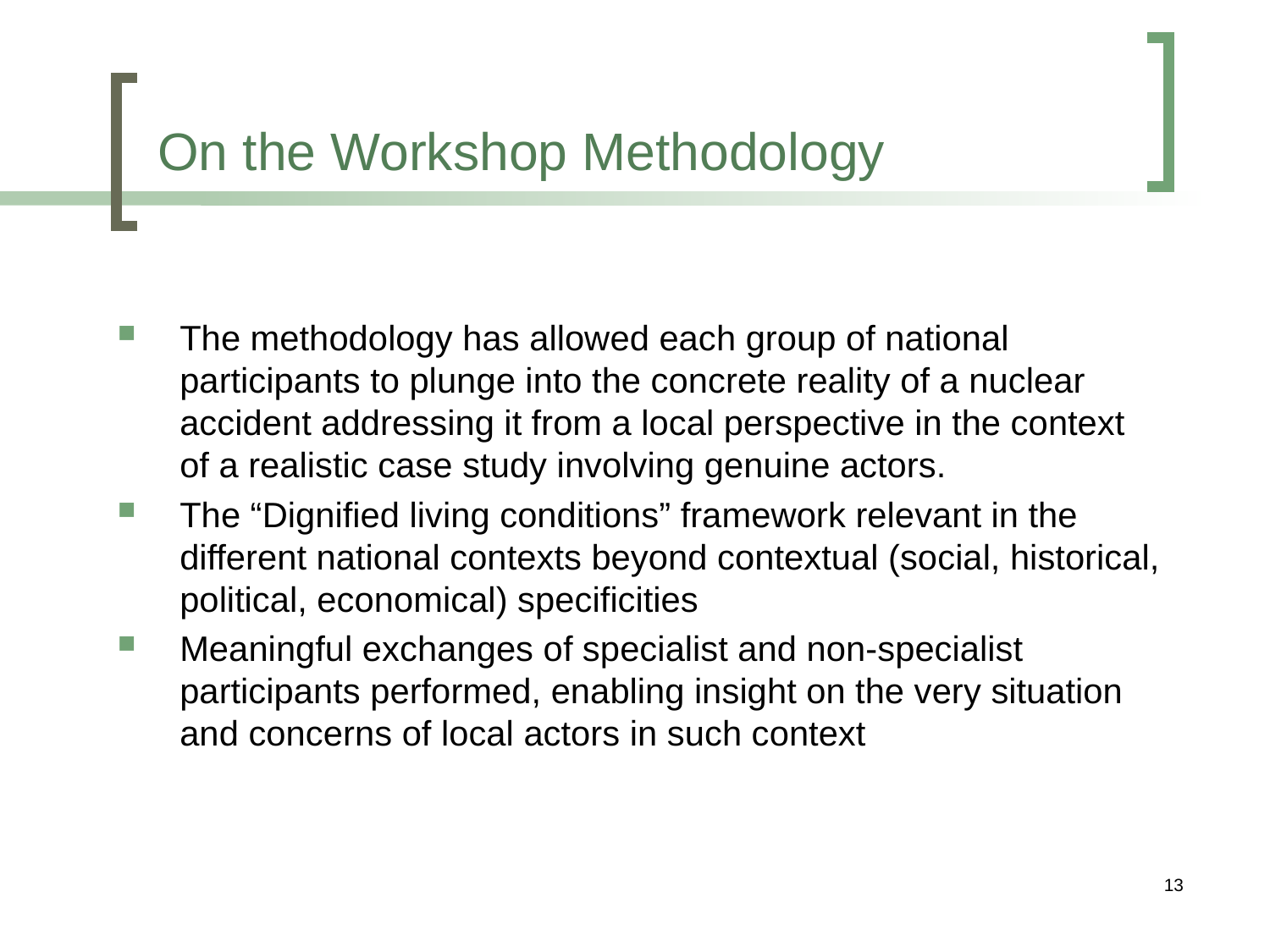

On the Workshop Methodology

The methodology has allowed each group of national participants to plunge into the concrete reality of a nuclear accident addressing it from a local perspective in the context of a realistic case study involving genuine actors.
The “Dignified living conditions” framework relevant in the different national contexts beyond contextual (social, historical, political, economical) specificities
Meaningful exchanges of specialist and non-specialist participants performed, enabling insight on the very situation and concerns of local actors in such context

13